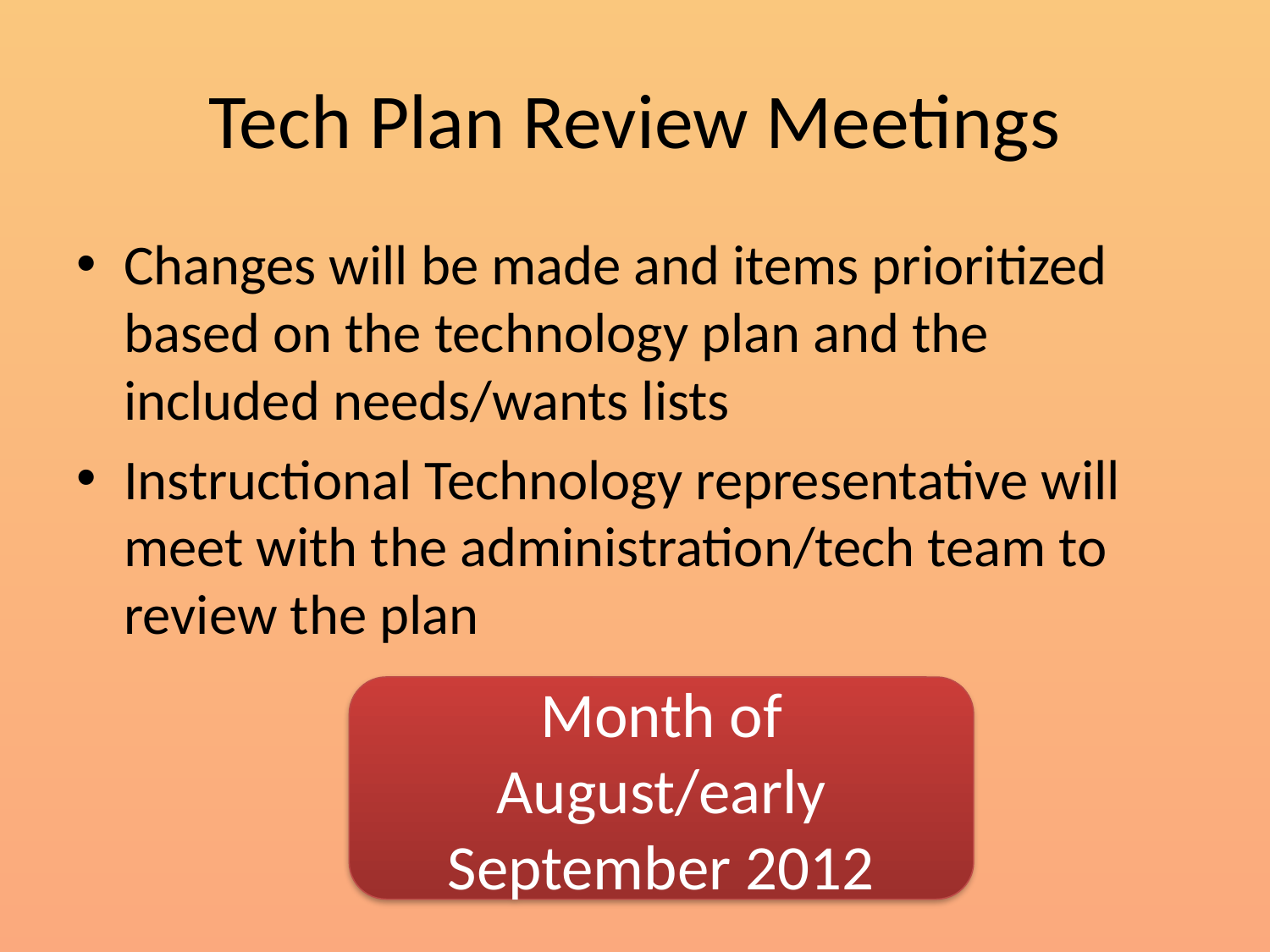

# Tech Plan Review Meetings
Changes will be made and items prioritized based on the technology plan and the included needs/wants lists
Instructional Technology representative will meet with the administration/tech team to review the plan
Month of August/early September 2012